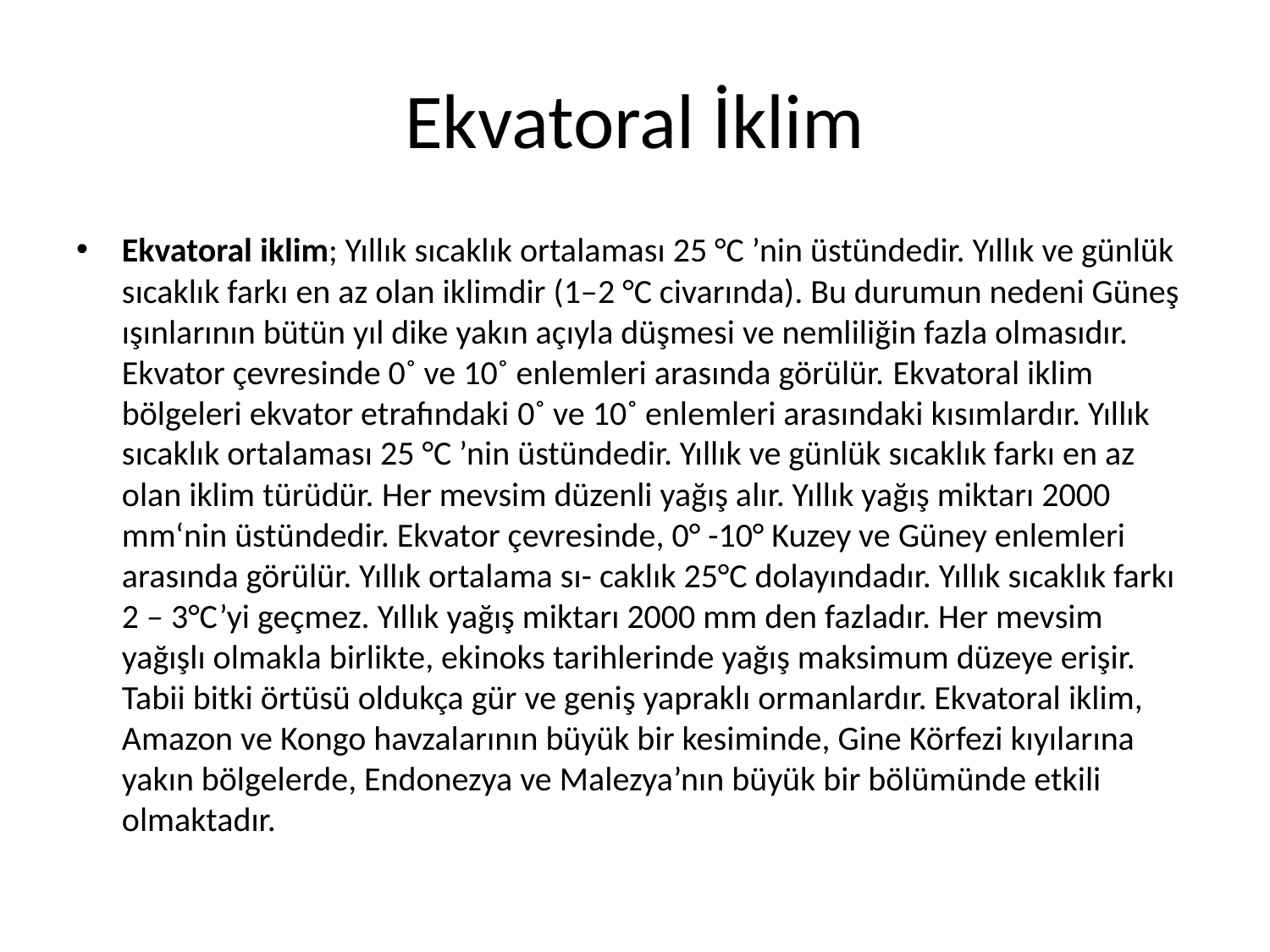

# Ekvatoral İklim
Ekvatoral iklim; Yıllık sıcaklık ortalaması 25 °C ’nin üstündedir. Yıllık ve günlük sıcaklık farkı en az olan iklimdir (1–2 °C civarında). Bu durumun nedeni Güneş ışınlarının bütün yıl dike yakın açıyla düşmesi ve nemliliğin fazla olmasıdır. Ekvator çevresinde 0˚ ve 10˚ enlemleri arasında görülür. Ekvatoral iklim bölgeleri ekvator etrafındaki 0˚ ve 10˚ enlemleri arasındaki kısımlardır. Yıllık sıcaklık ortalaması 25 °C ’nin üstündedir. Yıllık ve günlük sıcaklık farkı en az olan iklim türüdür. Her mevsim düzenli yağış alır. Yıllık yağış miktarı 2000 mm‘nin üstündedir. Ekvator çevresinde, 0° -10° Kuzey ve Güney enlemleri arasında görülür. Yıllık ortalama sı- caklık 25°C dolayındadır. Yıllık sıcaklık farkı 2 – 3°C’yi geçmez. Yıllık yağış miktarı 2000 mm den fazladır. Her mevsim yağışlı olmakla birlikte, ekinoks tarihlerinde yağış maksimum düzeye erişir. Tabii bitki örtüsü oldukça gür ve geniş yapraklı ormanlardır. Ekvatoral iklim, Amazon ve Kongo havzalarının büyük bir kesiminde, Gine Körfezi kıyılarına yakın bölgelerde, Endonezya ve Malezya’nın büyük bir bölümünde etkili olmaktadır.